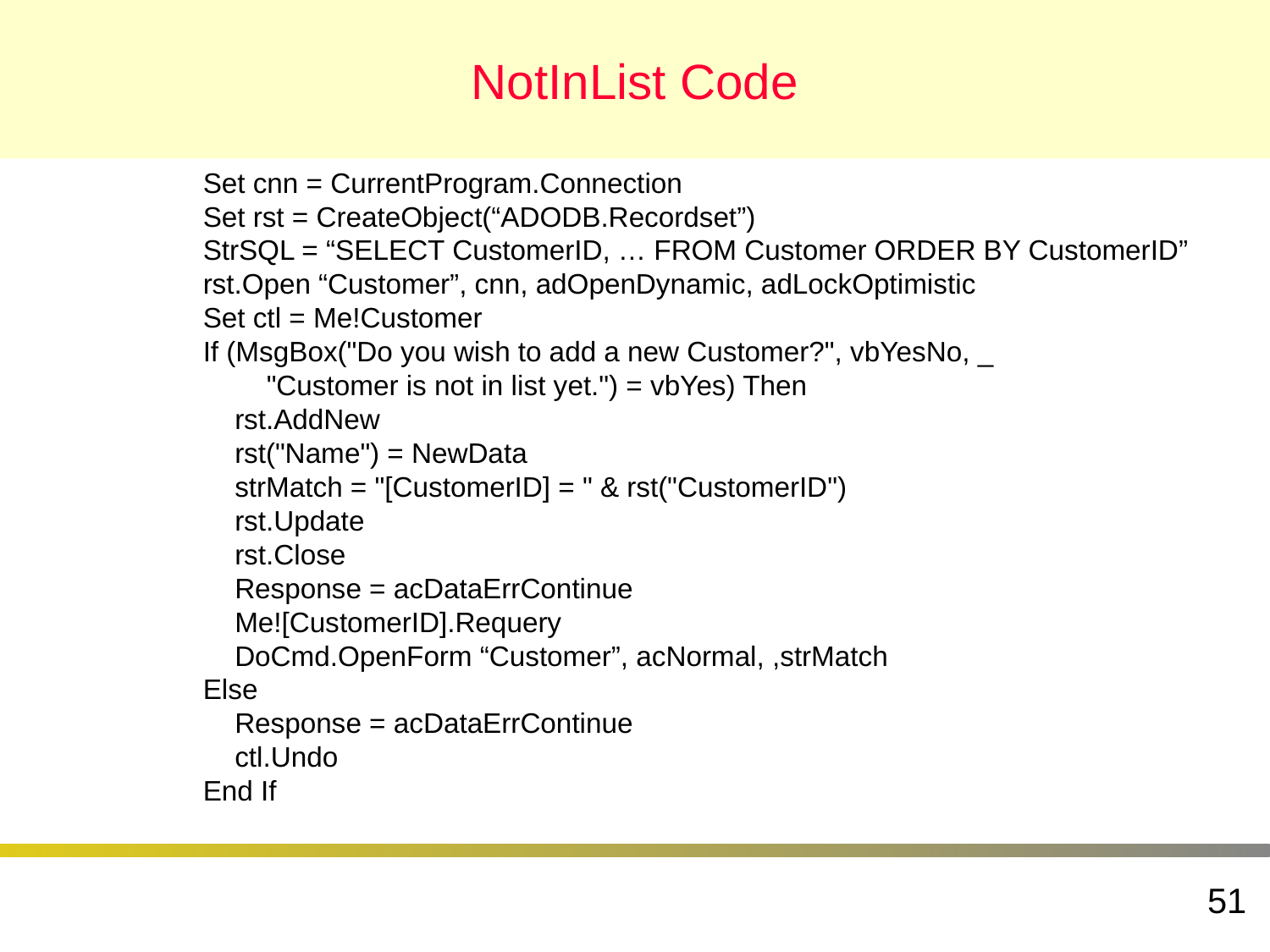

# NotInList Code
Set cnn = CurrentProgram.Connection
Set rst = CreateObject(“ADODB.Recordset”)
StrSQL = “SELECT CustomerID, … FROM Customer ORDER BY CustomerID”
rst.Open “Customer”, cnn, adOpenDynamic, adLockOptimistic
Set ctl = Me!Customer
If (MsgBox("Do you wish to add a new Customer?", vbYesNo, _
		"Customer is not in list yet.") = vbYes) Then
	rst.AddNew
	rst("Name") = NewData
	strMatch = "[CustomerID] = " & rst("CustomerID")
 	rst.Update
	rst.Close
	Response = acDataErrContinue
	Me![CustomerID].Requery
	DoCmd.OpenForm “Customer”, acNormal, ,strMatch
Else
	Response = acDataErrContinue
	ctl.Undo
End If
51